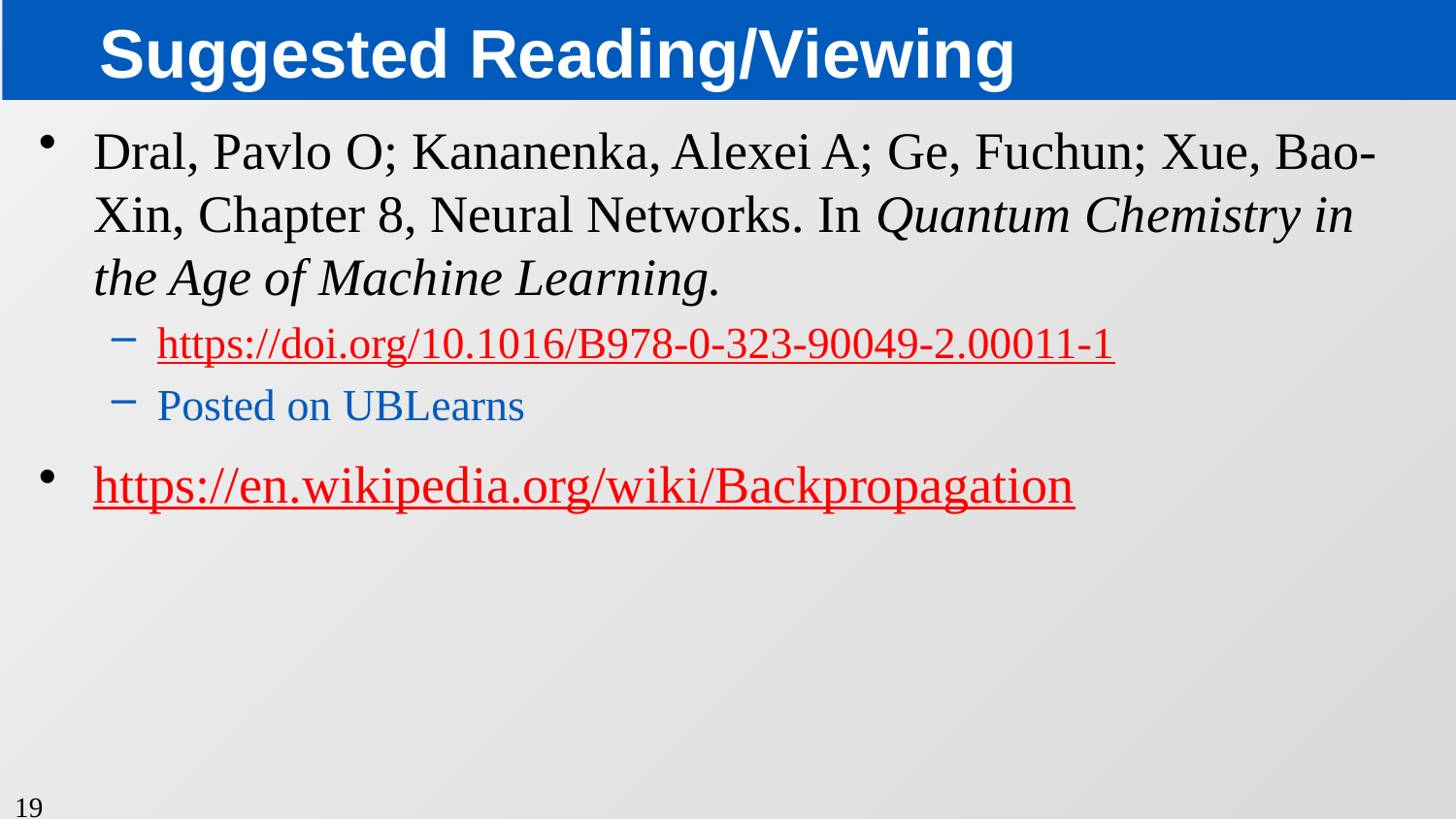

# Suggested Reading/Viewing
Dral, Pavlo O; Kananenka, Alexei A; Ge, Fuchun; Xue, Bao-Xin, Chapter 8, Neural Networks. In Quantum Chemistry in the Age of Machine Learning.
https://doi.org/10.1016/B978-0-323-90049-2.00011-1
Posted on UBLearns
https://en.wikipedia.org/wiki/Backpropagation

19